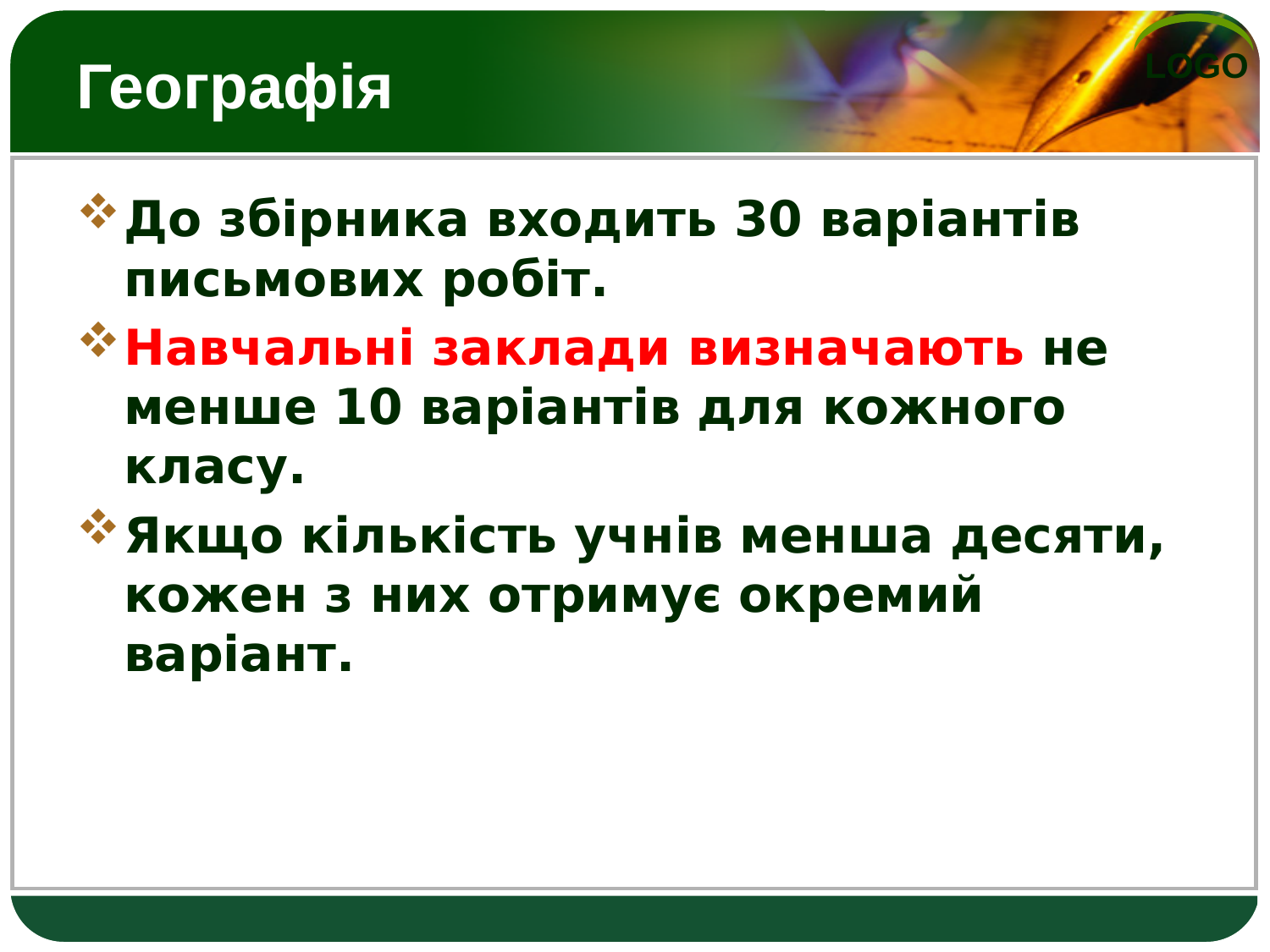

# Географія
До збірника входить 30 варіантів письмових робіт.
Навчальні заклади визначають не менше 10 варіантів для кожного класу.
Якщо кількість учнів менша десяти, кожен з них отримує окремий варіант.